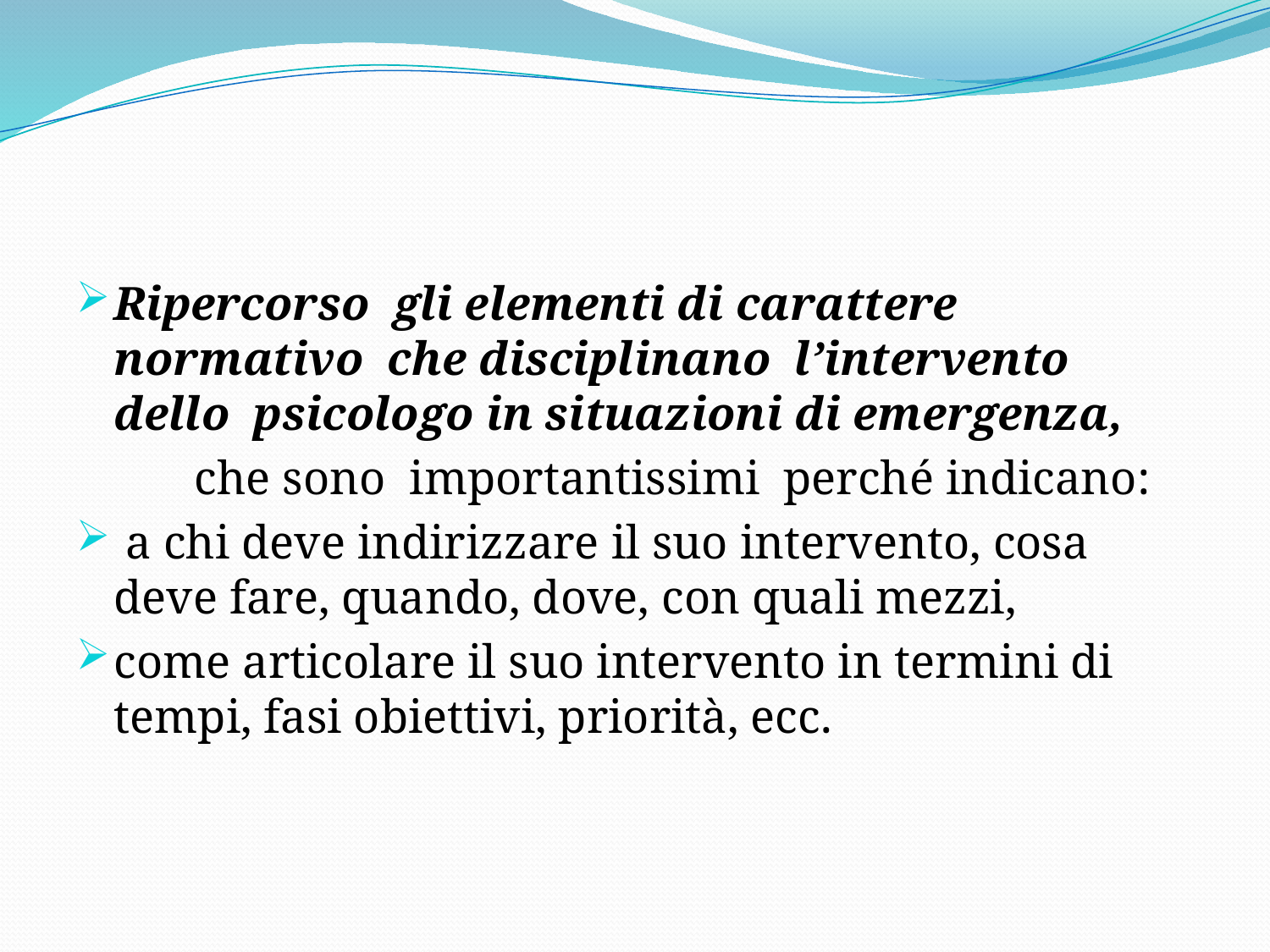

#
Ripercorso  gli elementi di carattere normativo  che disciplinano  l’intervento dello  psicologo in situazioni di emergenza,
          che sono  importantissimi  perché indicano:
 a chi deve indirizzare il suo intervento, cosa deve fare, quando, dove, con quali mezzi,
come articolare il suo intervento in termini di tempi, fasi obiettivi, priorità, ecc.